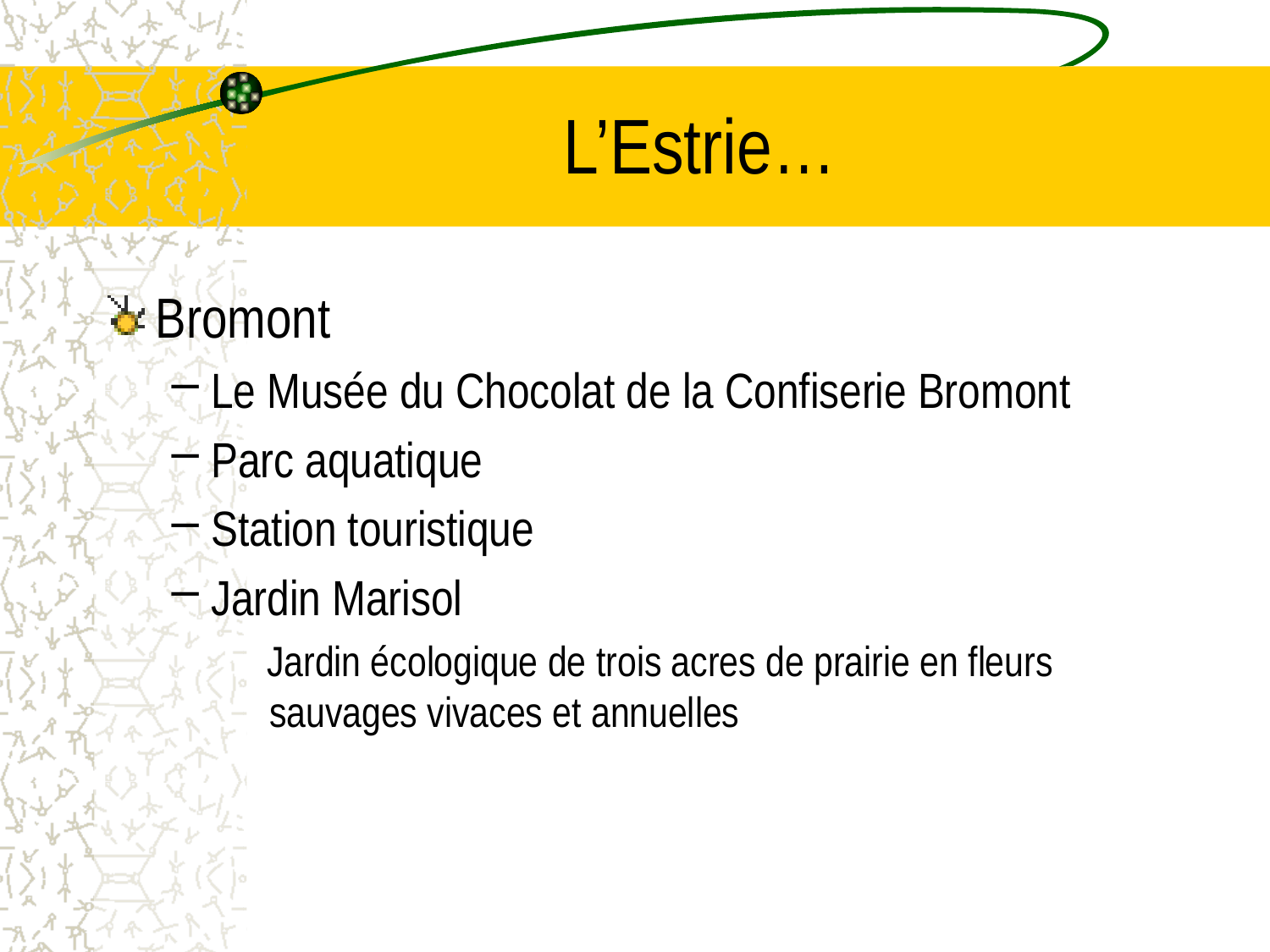

# L’Estrie…
Bromont
Le Musée du Chocolat de la Confiserie Bromont
Parc aquatique
Station touristique
Jardin Marisol
Jardin écologique de trois acres de prairie en fleurs sauvages vivaces et annuelles